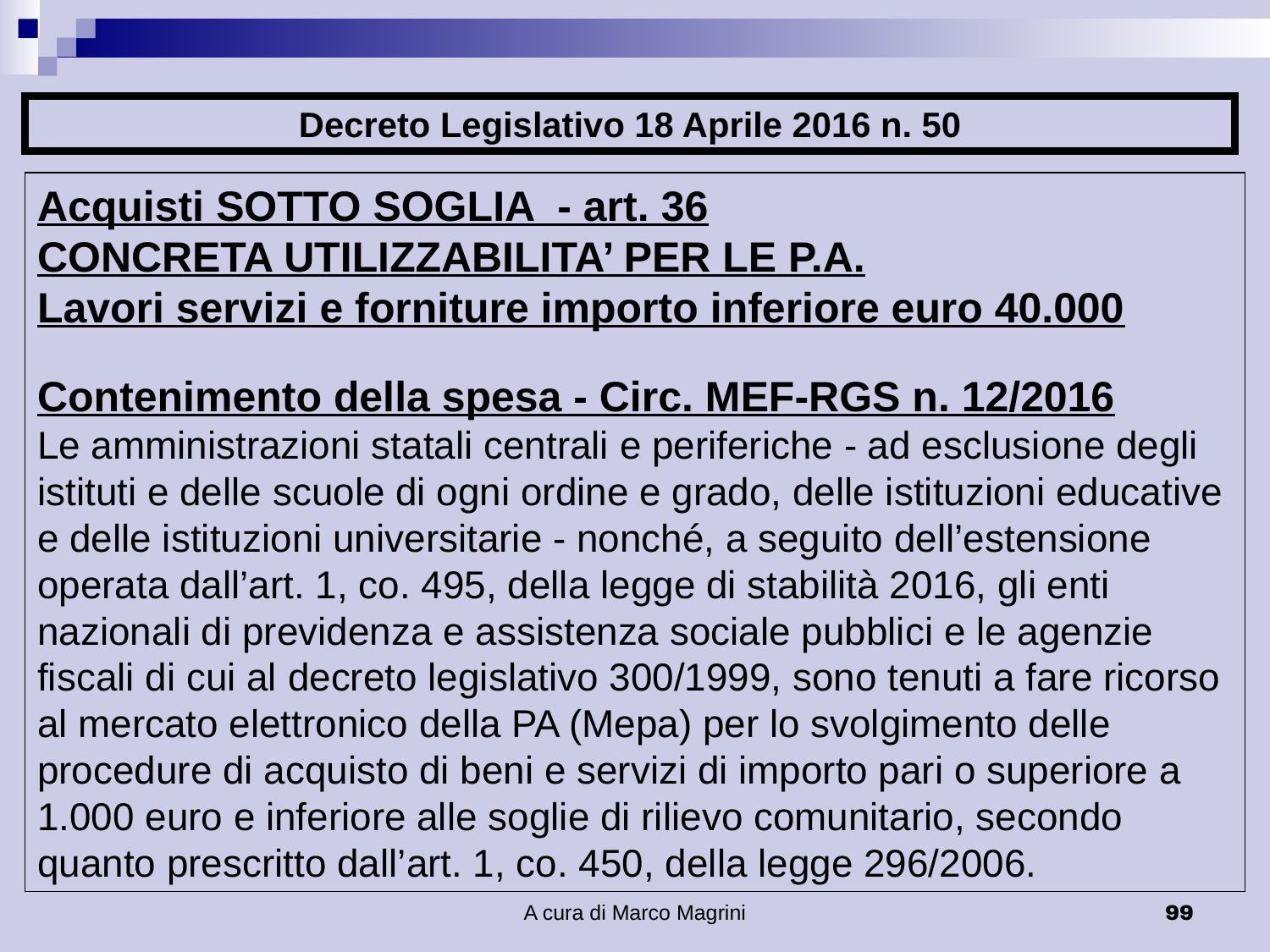

Decreto Legislativo 18 Aprile 2016 n. 50
Acquisti SOTTO SOGLIA  - art. 36
CONCRETA UTILIZZABILITA’ PER LE P.A.
Lavori servizi e forniture importo inferiore euro 40.000

Contenimento della spesa - Circ. MEF-RGS n. 12/2016
Le amministrazioni statali centrali e periferiche - ad esclusione degli istituti e delle scuole di ogni ordine e grado, delle istituzioni educative e delle istituzioni universitarie - nonché, a seguito dell’estensione operata dall’art. 1, co. 495, della legge di stabilità 2016, gli enti nazionali di previdenza e assistenza sociale pubblici e le agenzie fiscali di cui al decreto legislativo 300/1999, sono tenuti a fare ricorso al mercato elettronico della PA (Mepa) per lo svolgimento delle procedure di acquisto di beni e servizi di importo pari o superiore a 1.000 euro e inferiore alle soglie di rilievo comunitario, secondo quanto prescritto dall’art. 1, co. 450, della legge 296/2006.

A cura di Marco Magrini
99